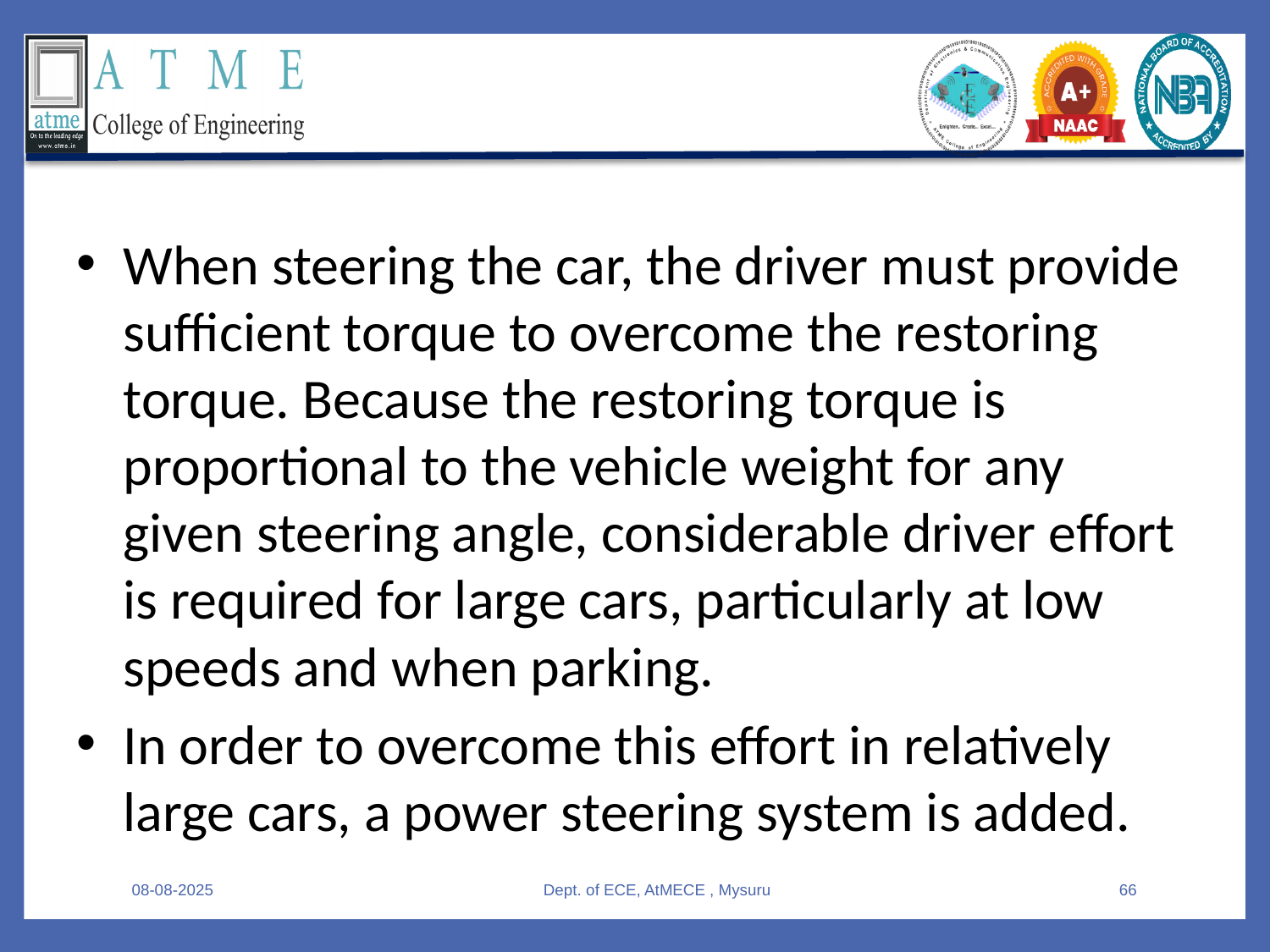

When steering the car, the driver must provide sufficient torque to overcome the restoring torque. Because the restoring torque is proportional to the vehicle weight for any given steering angle, considerable driver effort is required for large cars, particularly at low speeds and when parking.
In order to overcome this effort in relatively large cars, a power steering system is added.

08-08-2025
Dept. of ECE, AtMECE , Mysuru
66